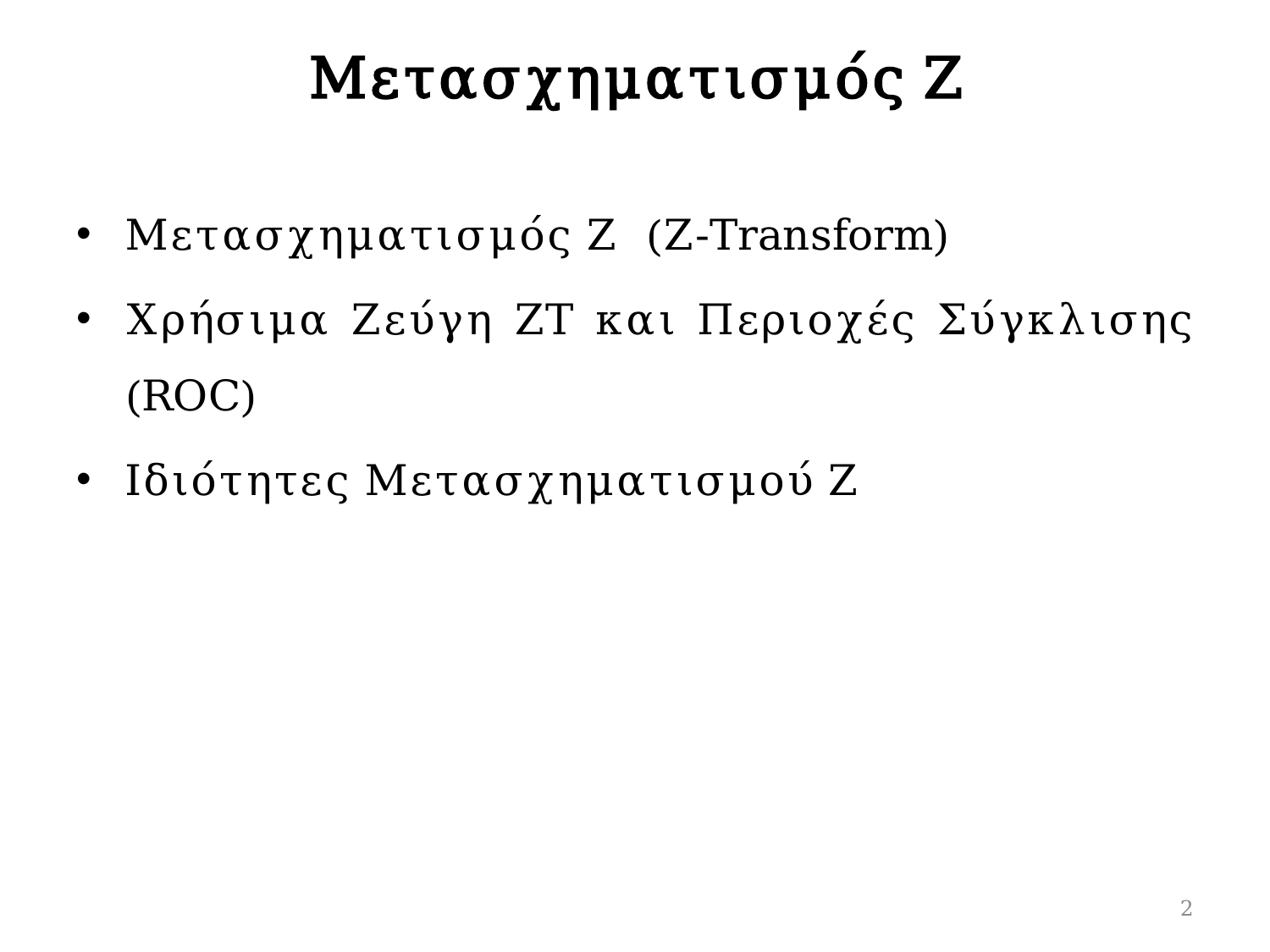

# Μετασχηματισμός Z
Μετασχηματισμός Ζ  (Ζ-Transform)
Χρήσιμα Ζεύγη ΖT και Περιοχές Σύγκλισης (ROC)
Ιδιότητες Μετασχηματισμού Z
2